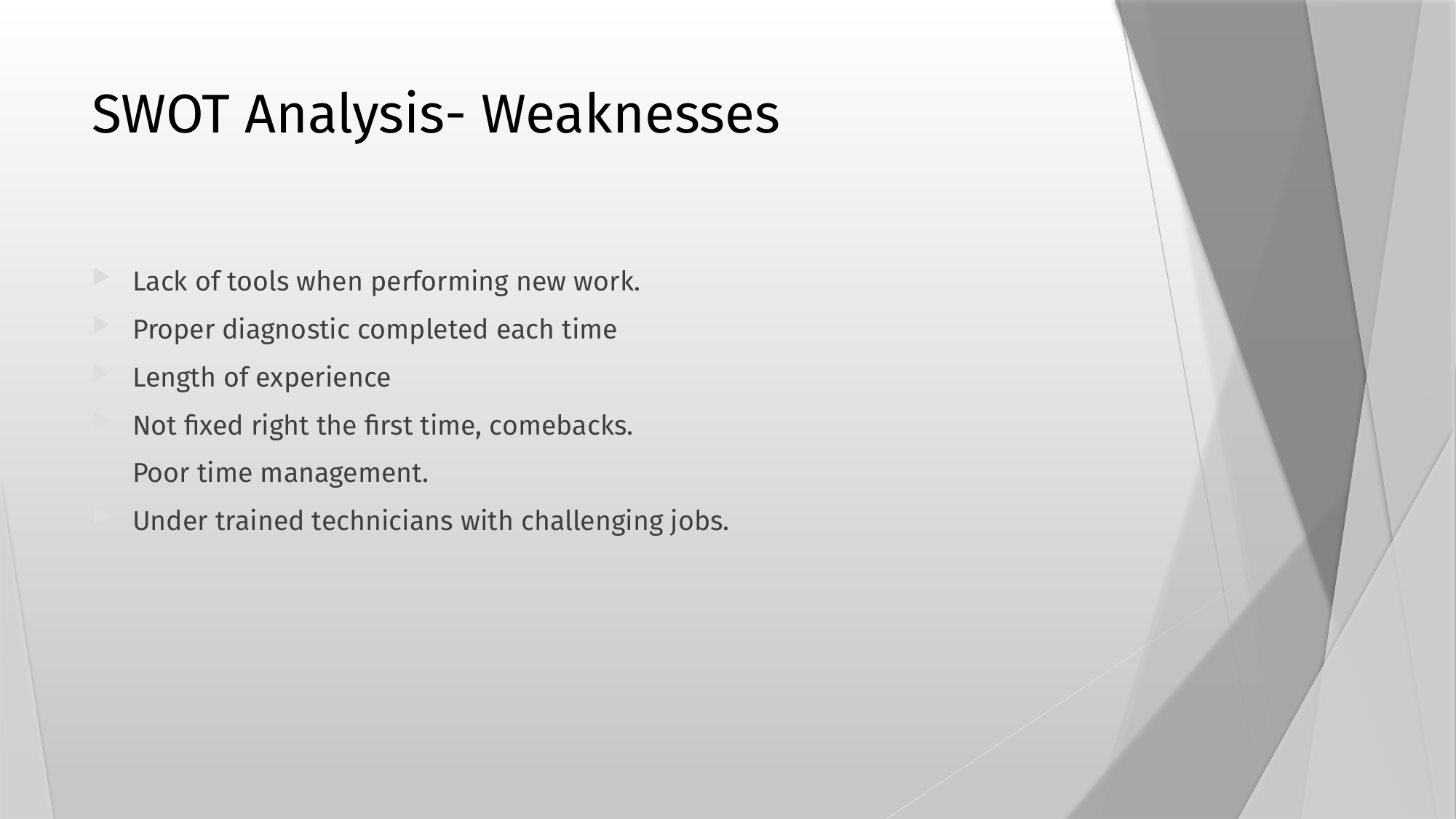

# SWOT Analysis- Weaknesses
Lack of tools when performing new work.
Proper diagnostic completed each time
Length of experience
Not fixed right the first time, comebacks.
Poor time management.
Under trained technicians with challenging jobs.